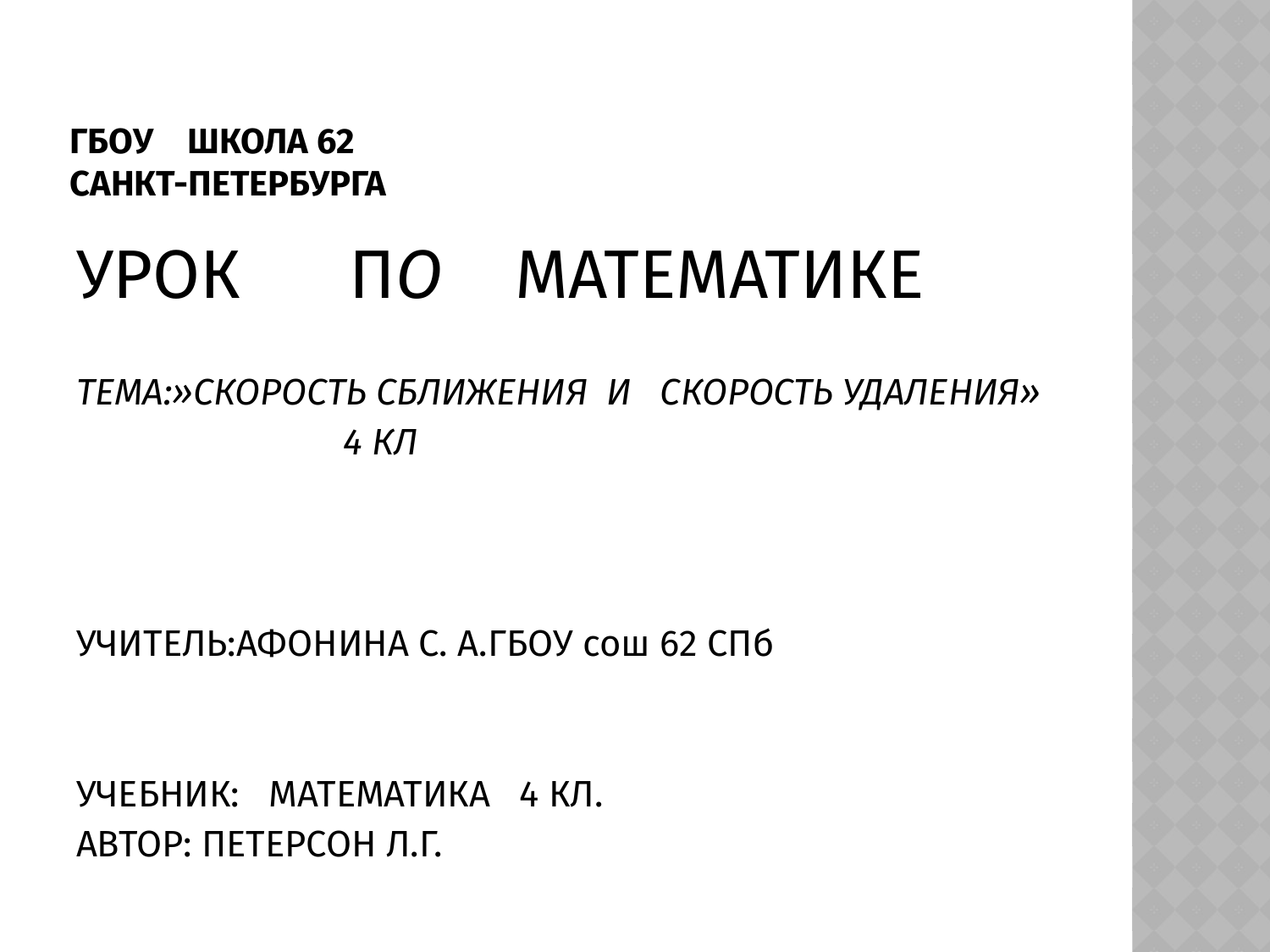

# ГБОУ    ШКОЛА 62 САНКТ-ПЕТЕРБУРГА
УРОК      ПО    МАТЕМАТИКЕ

ТЕМА:»СКОРОСТЬ СБЛИЖЕНИЯ  И   СКОРОСТЬ УДАЛЕНИЯ»
                            4 КЛ

УЧИТЕЛЬ:АФОНИНА С. А.ГБОУ сош 62 СПб

УЧЕБНИК:   МАТЕМАТИКА   4 КЛ.
АВТОР: ПЕТЕРСОН Л.Г.